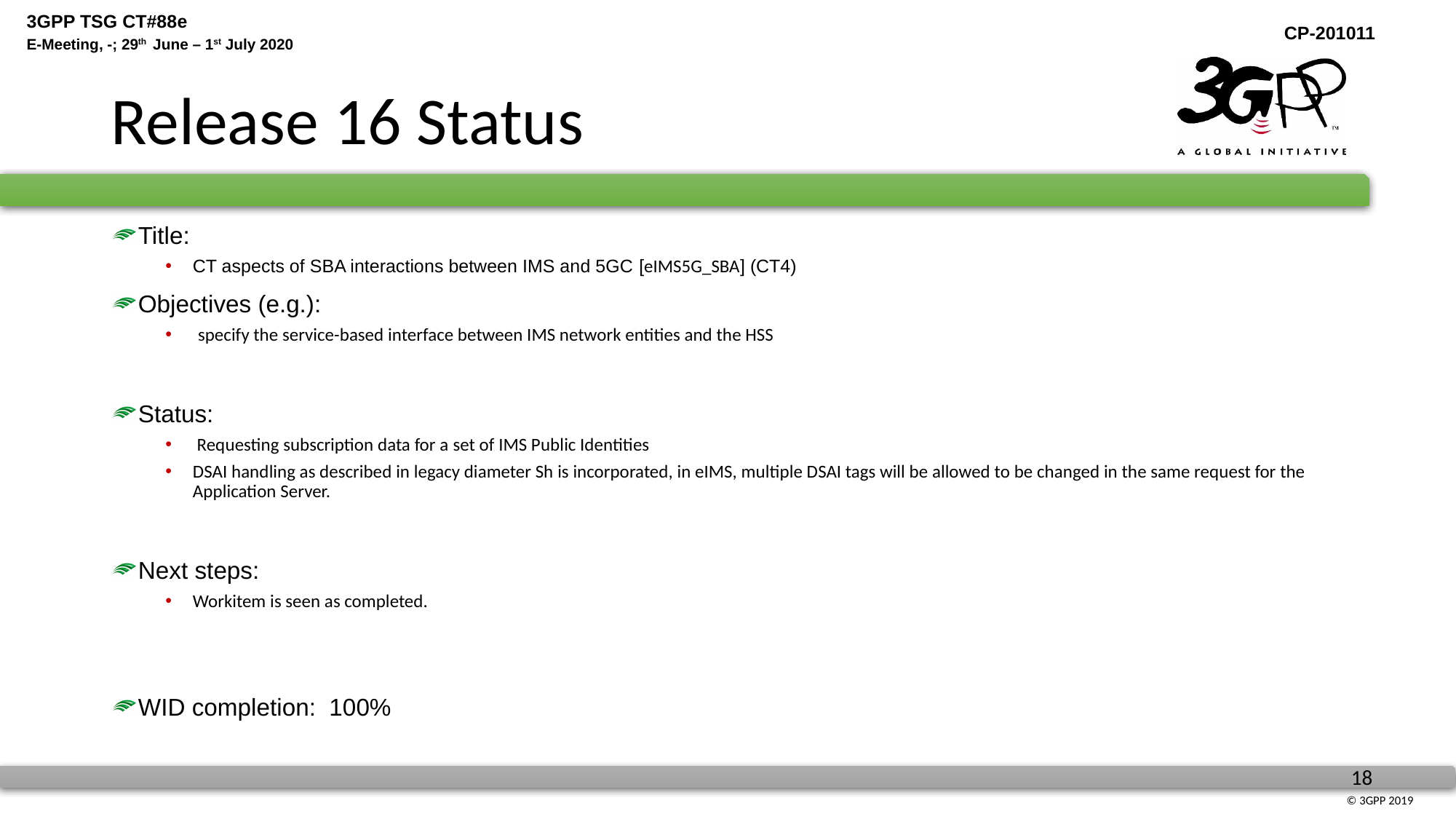

# Release 16 Status
Title:
CT aspects of SBA interactions between IMS and 5GC [eIMS5G_SBA] (CT4)
Objectives (e.g.):
 specify the service-based interface between IMS network entities and the HSS

Status:
 Requesting subscription data for a set of IMS Public Identities
DSAI handling as described in legacy diameter Sh is incorporated, in eIMS, multiple DSAI tags will be allowed to be changed in the same request for the Application Server.

Next steps:
Workitem is seen as completed.

WID completion:  100%